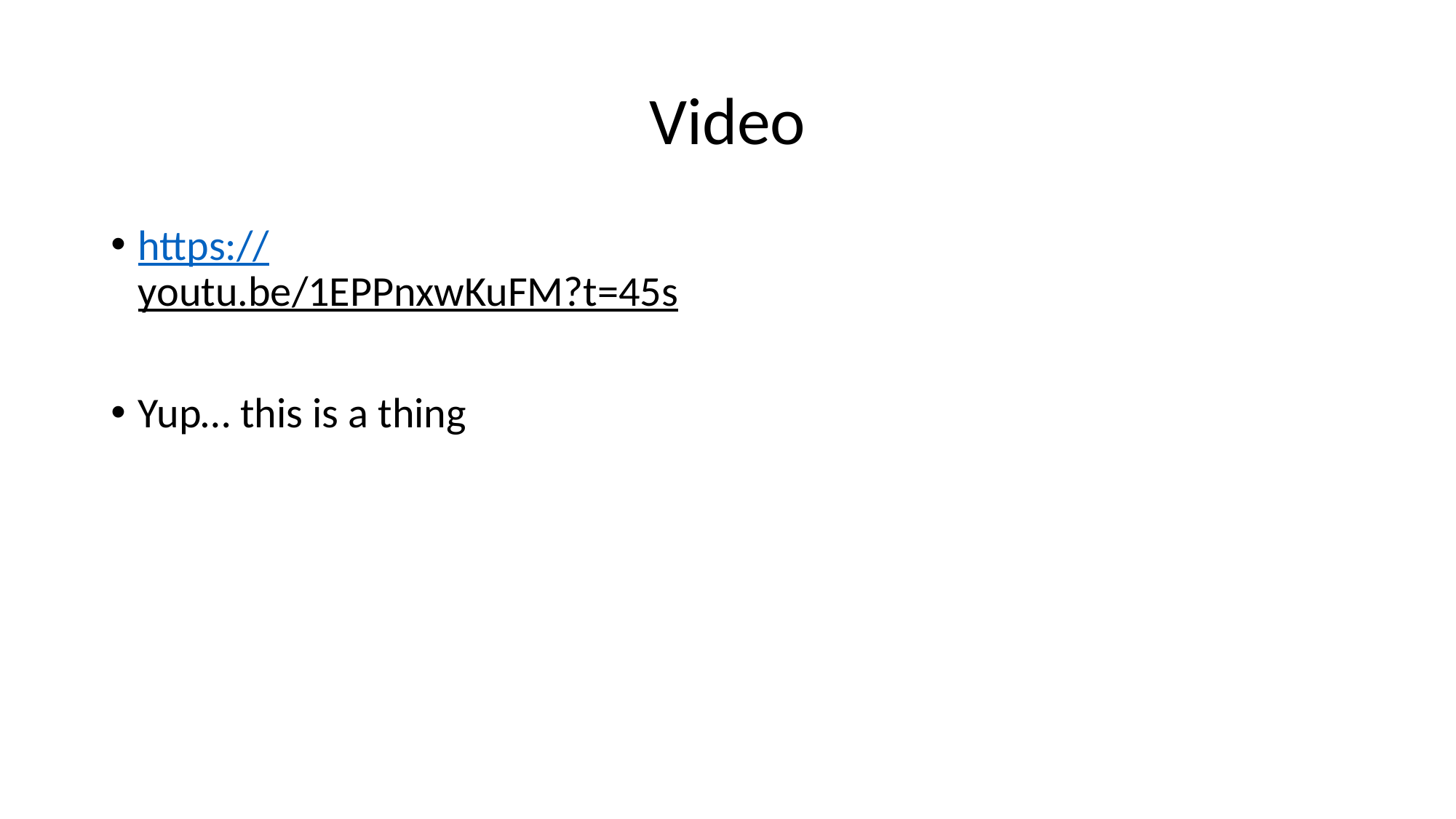

# Video
https://youtu.be/1EPPnxwKuFM?t=45s

Yup… this is a thing